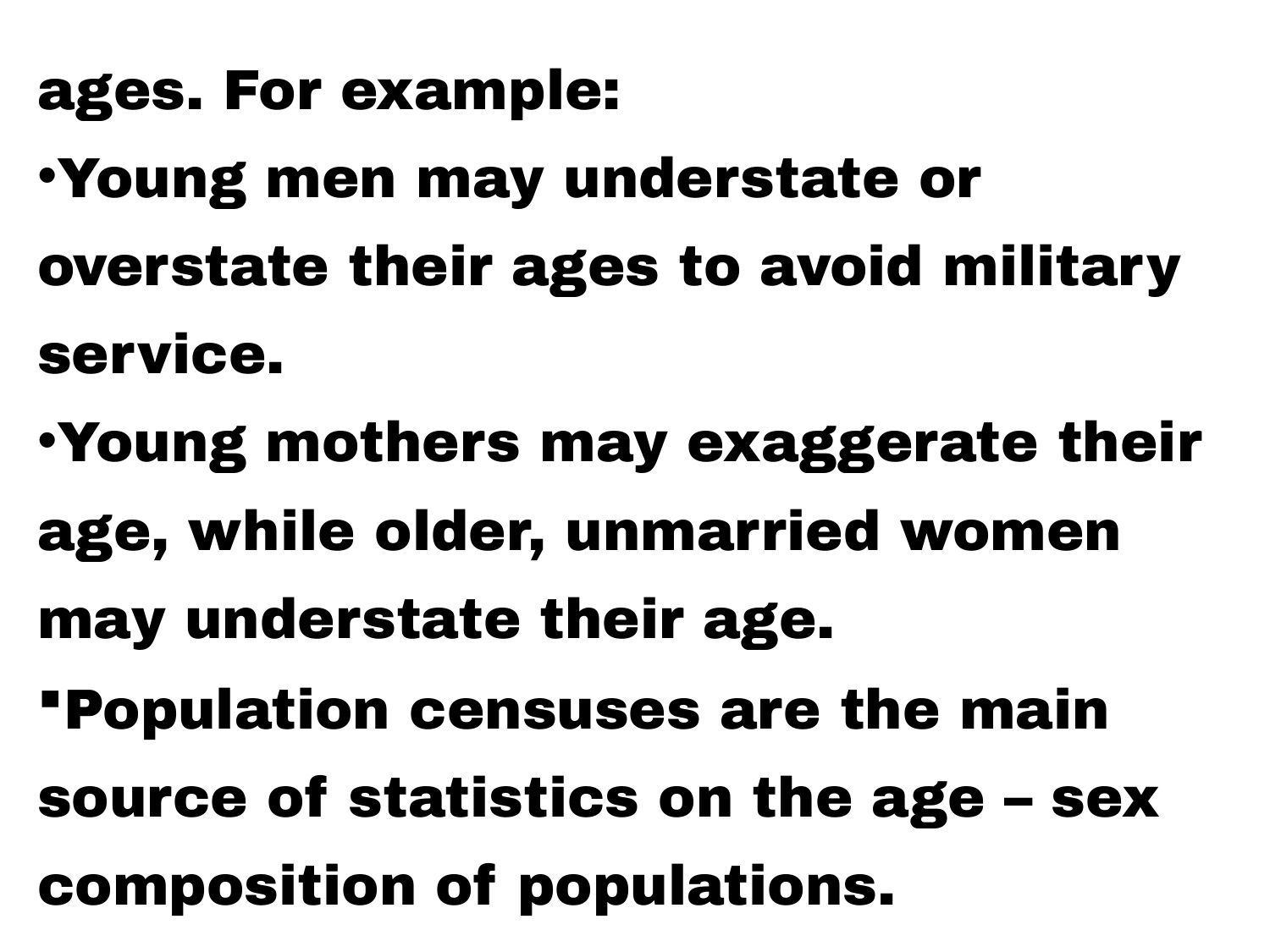

ages. For example:
Young men may understate or overstate their ages to avoid military service.
Young mothers may exaggerate their age, while older, unmarried women may understate their age.
Population censuses are the main source of statistics on the age – sex composition of populations.